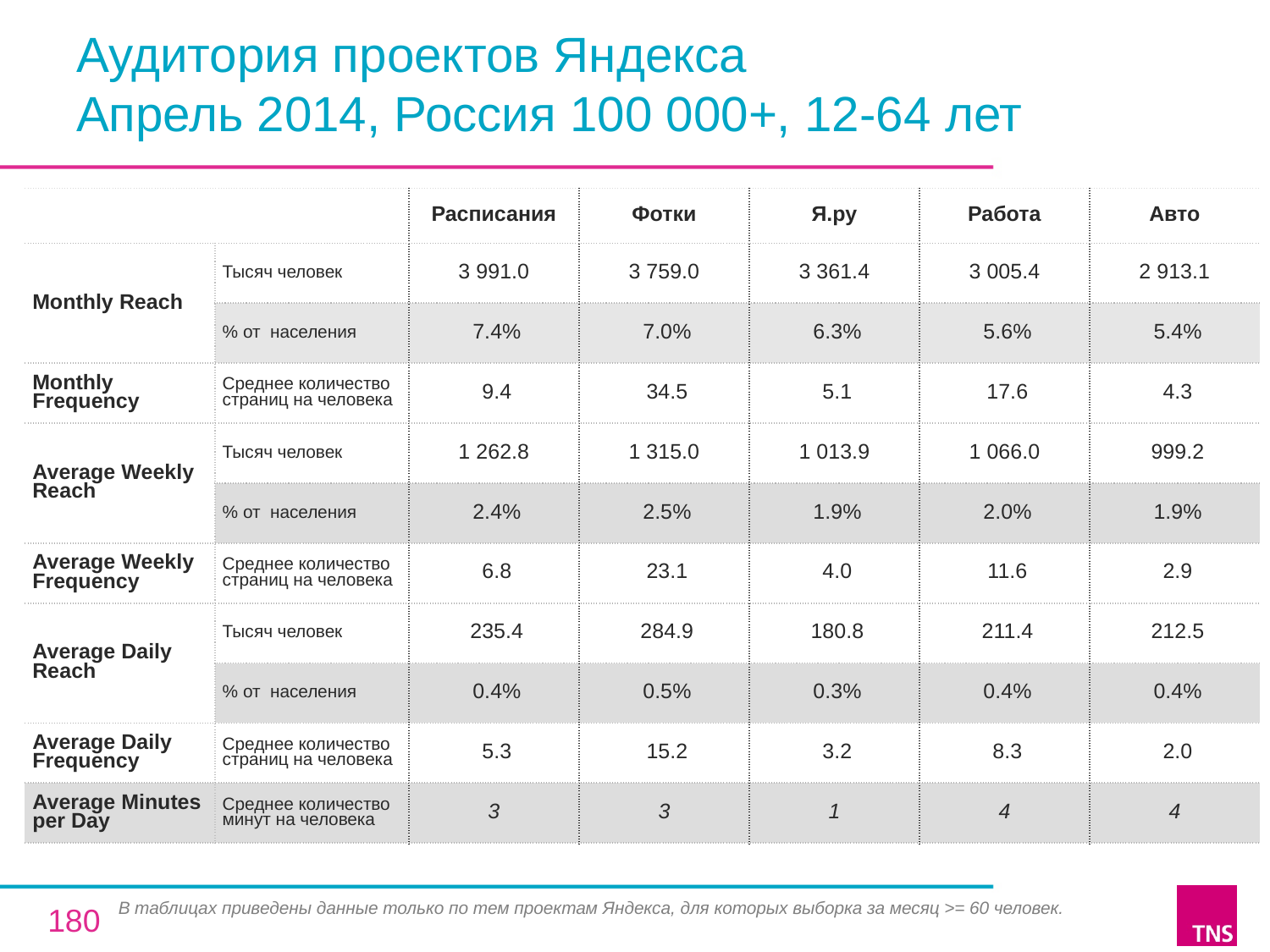

# Аудитория проектов Яндекса Апрель 2014, Россия 100 000+, 12-64 лет
|  |  | Расписания | Фотки | Я.ру | Работа | Авто |
| --- | --- | --- | --- | --- | --- | --- |
| Monthly Reach | Тысяч человек | 3 991.0 | 3 759.0 | 3 361.4 | 3 005.4 | 2 913.1 |
|  | % от населения | 7.4% | 7.0% | 6.3% | 5.6% | 5.4% |
| Monthly Frequency | Среднее количество страниц на человека | 9.4 | 34.5 | 5.1 | 17.6 | 4.3 |
| Average Weekly Reach | Тысяч человек | 1 262.8 | 1 315.0 | 1 013.9 | 1 066.0 | 999.2 |
|  | % от населения | 2.4% | 2.5% | 1.9% | 2.0% | 1.9% |
| Average Weekly Frequency | Среднее количество страниц на человека | 6.8 | 23.1 | 4.0 | 11.6 | 2.9 |
| Average Daily Reach | Тысяч человек | 235.4 | 284.9 | 180.8 | 211.4 | 212.5 |
|  | % от населения | 0.4% | 0.5% | 0.3% | 0.4% | 0.4% |
| Average Daily Frequency | Среднее количество страниц на человека | 5.3 | 15.2 | 3.2 | 8.3 | 2.0 |
| Average Minutes per Day | Среднее количество минут на человека | 3 | 3 | 1 | 4 | 4 |
В таблицах приведены данные только по тем проектам Яндекса, для которых выборка за месяц >= 60 человек.
180